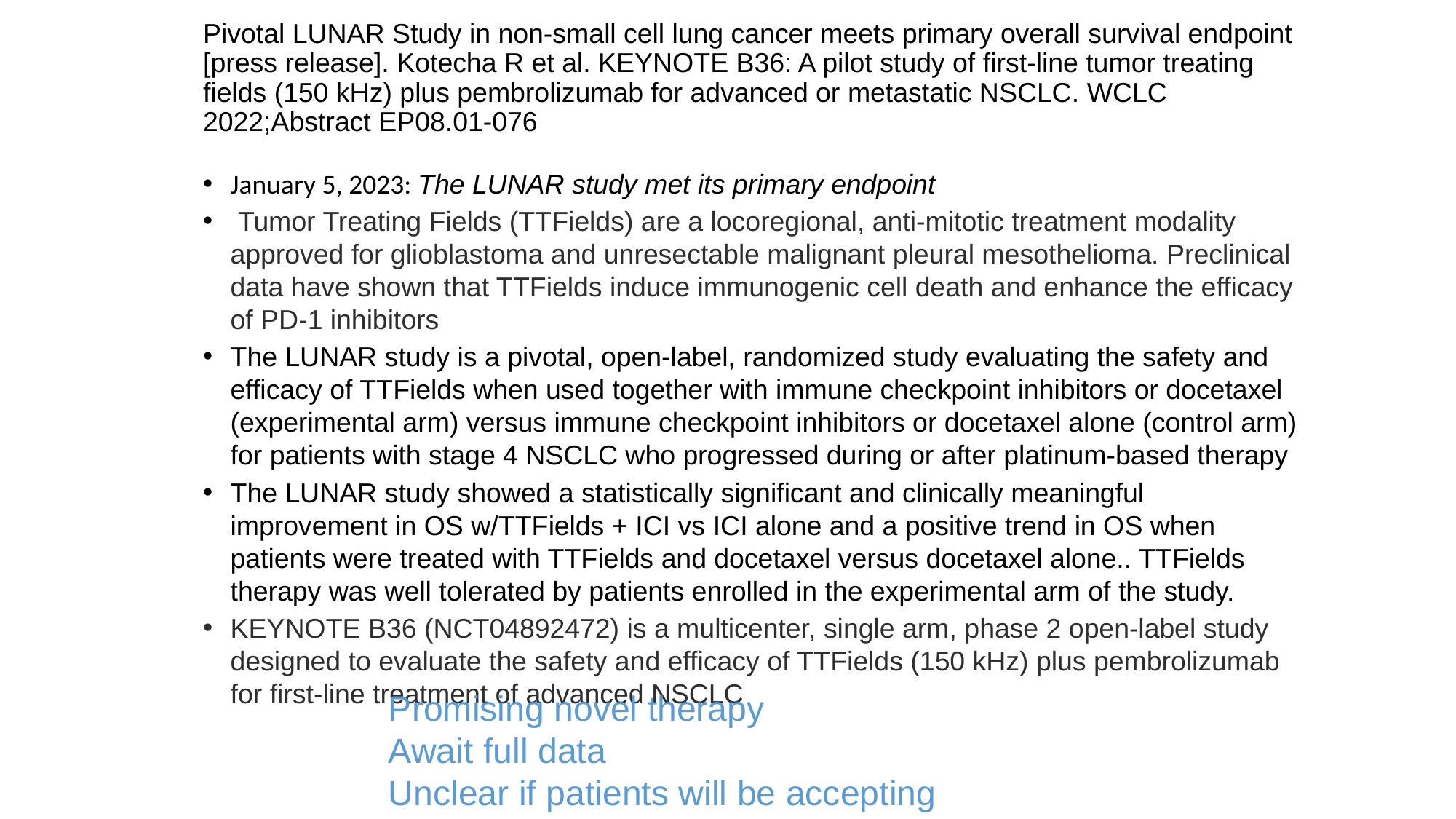

# Pivotal LUNAR Study in non-small cell lung cancer meets primary overall survival endpoint [press release]. Kotecha R et al. KEYNOTE B36: A pilot study of first-line tumor treating fields (150 kHz) plus pembrolizumab for advanced or metastatic NSCLC. WCLC 2022;Abstract EP08.01-076
January 5, 2023: The LUNAR study met its primary endpoint
 Tumor Treating Fields (TTFields) are a locoregional, anti-mitotic treatment modality approved for glioblastoma and unresectable malignant pleural mesothelioma. Preclinical data have shown that TTFields induce immunogenic cell death and enhance the efficacy of PD-1 inhibitors
The LUNAR study is a pivotal, open-label, randomized study evaluating the safety and efficacy of TTFields when used together with immune checkpoint inhibitors or docetaxel (experimental arm) versus immune checkpoint inhibitors or docetaxel alone (control arm) for patients with stage 4 NSCLC who progressed during or after platinum-based therapy
The LUNAR study showed a statistically significant and clinically meaningful improvement in OS w/TTFields + ICI vs ICI alone and a positive trend in OS when patients were treated with TTFields and docetaxel versus docetaxel alone.. TTFields therapy was well tolerated by patients enrolled in the experimental arm of the study.
KEYNOTE B36 (NCT04892472) is a multicenter, single arm, phase 2 open-label study designed to evaluate the safety and efficacy of TTFields (150 kHz) plus pembrolizumab for first-line treatment of advanced NSCLC

Promising novel therapy
Await full data
Unclear if patients will be accepting